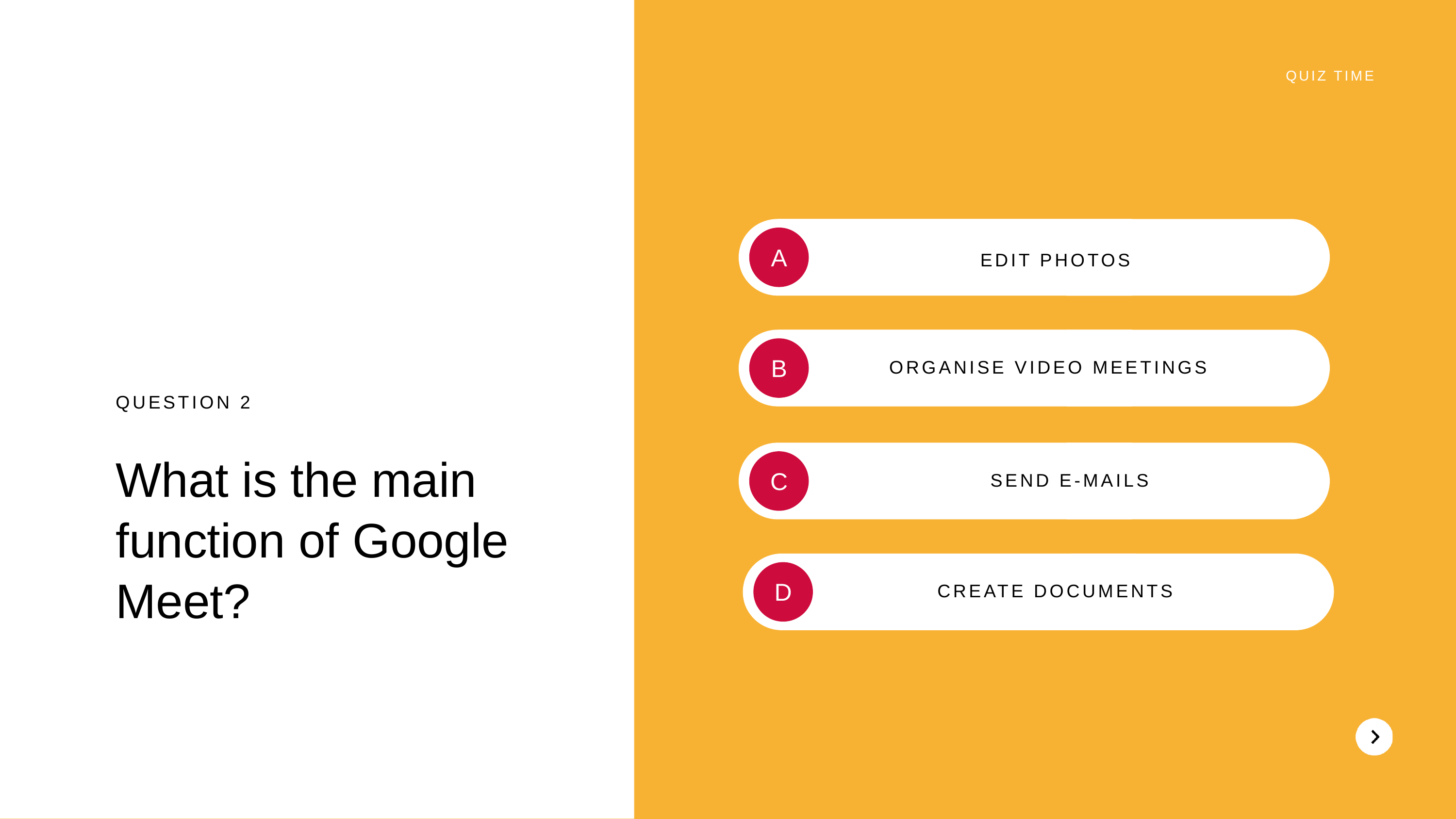

QUIZ TIME

A
EDIT PHOTOS

B
ORGANISE VIDEO MEETINGS
QUESTION 2
What is the main function of Google Meet?

C
SEND E-MAILS

D
CREATE DOCUMENTS